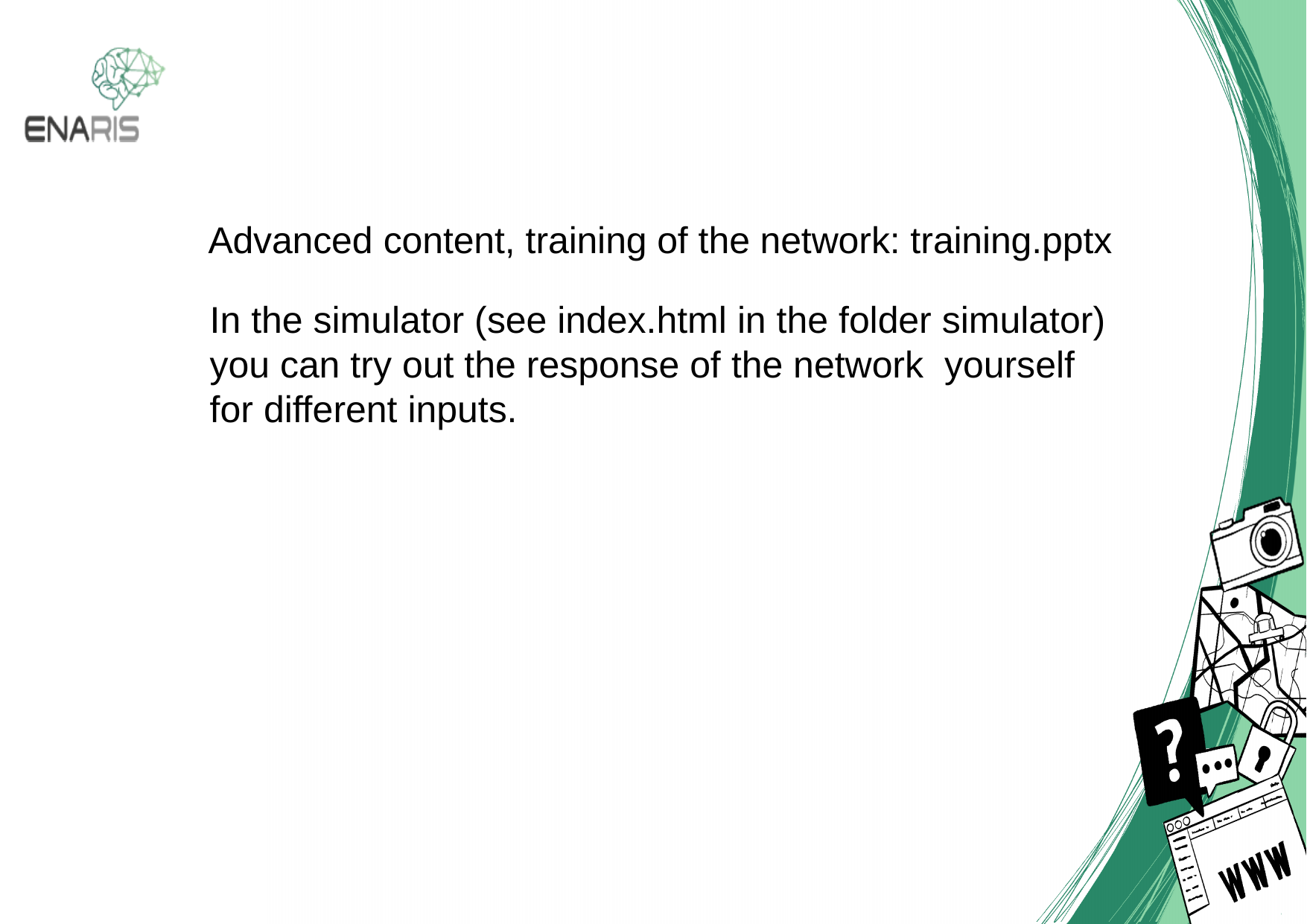

Advanced content, training of the network: training.pptx
In the simulator (see index.html in the folder simulator) you can try out the response of the network  yourself for different inputs.